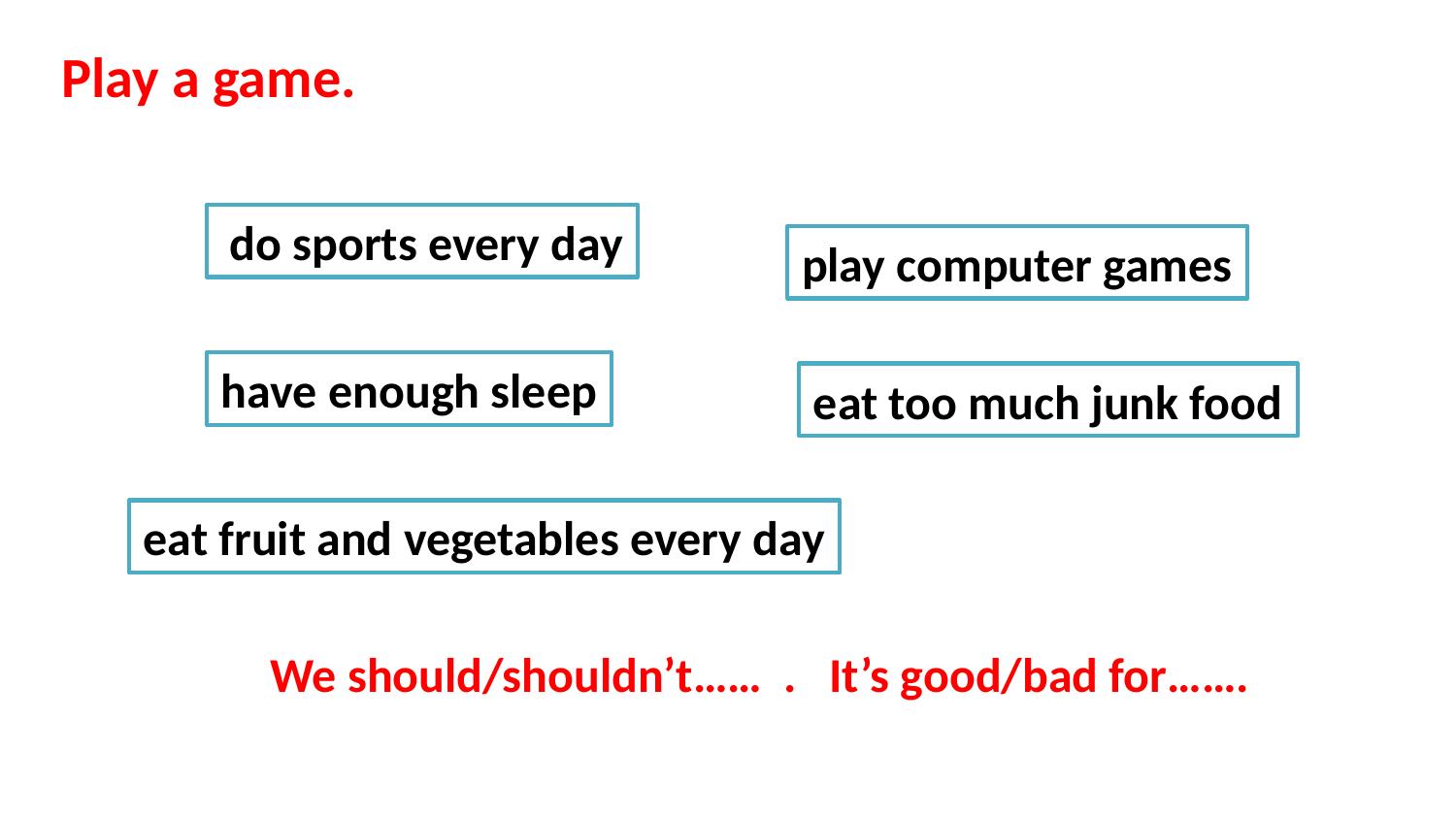

Play a game.
 do sports every day
play computer games
have enough sleep
eat too much junk food
eat fruit and vegetables every day
We should/shouldn’t……  .   It’s good/bad for…….